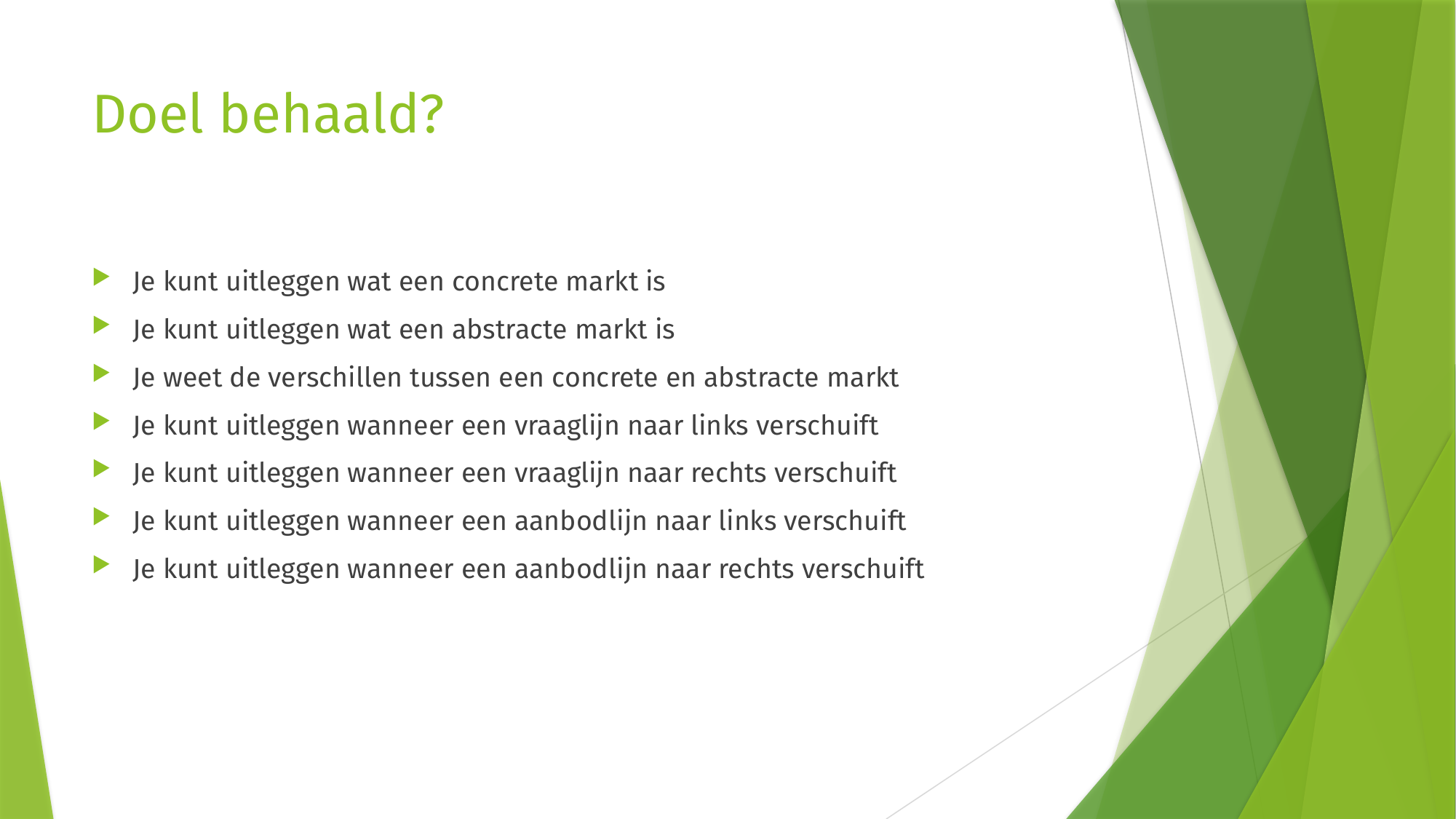

# Doel behaald?
Je kunt uitleggen wat een concrete markt is
Je kunt uitleggen wat een abstracte markt is
Je weet de verschillen tussen een concrete en abstracte markt
Je kunt uitleggen wanneer een vraaglijn naar links verschuift
Je kunt uitleggen wanneer een vraaglijn naar rechts verschuift
Je kunt uitleggen wanneer een aanbodlijn naar links verschuift
Je kunt uitleggen wanneer een aanbodlijn naar rechts verschuift